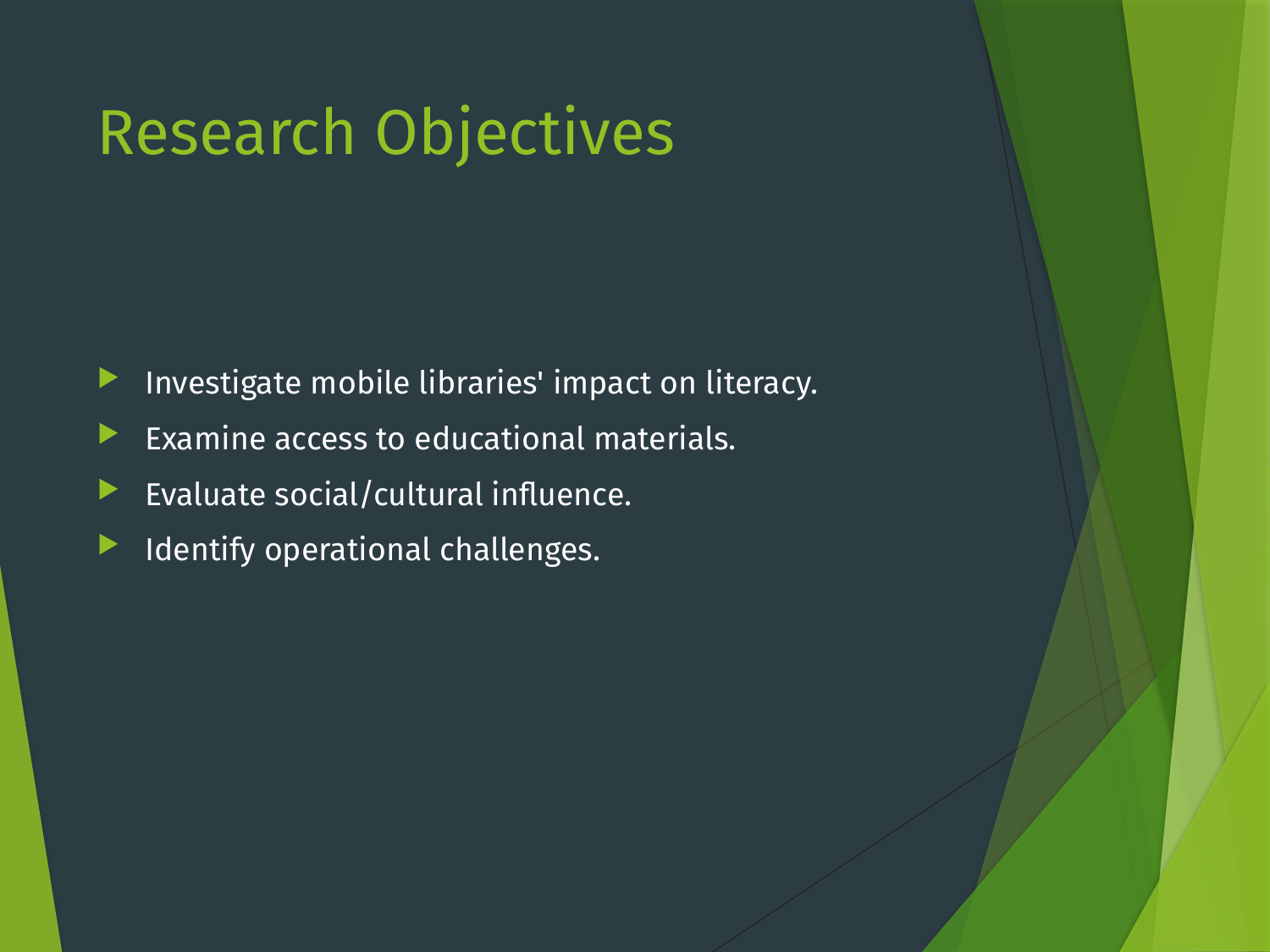

# Research Objectives

Investigate mobile libraries' impact on literacy.
Examine access to educational materials.
Evaluate social/cultural influence.
Identify operational challenges.